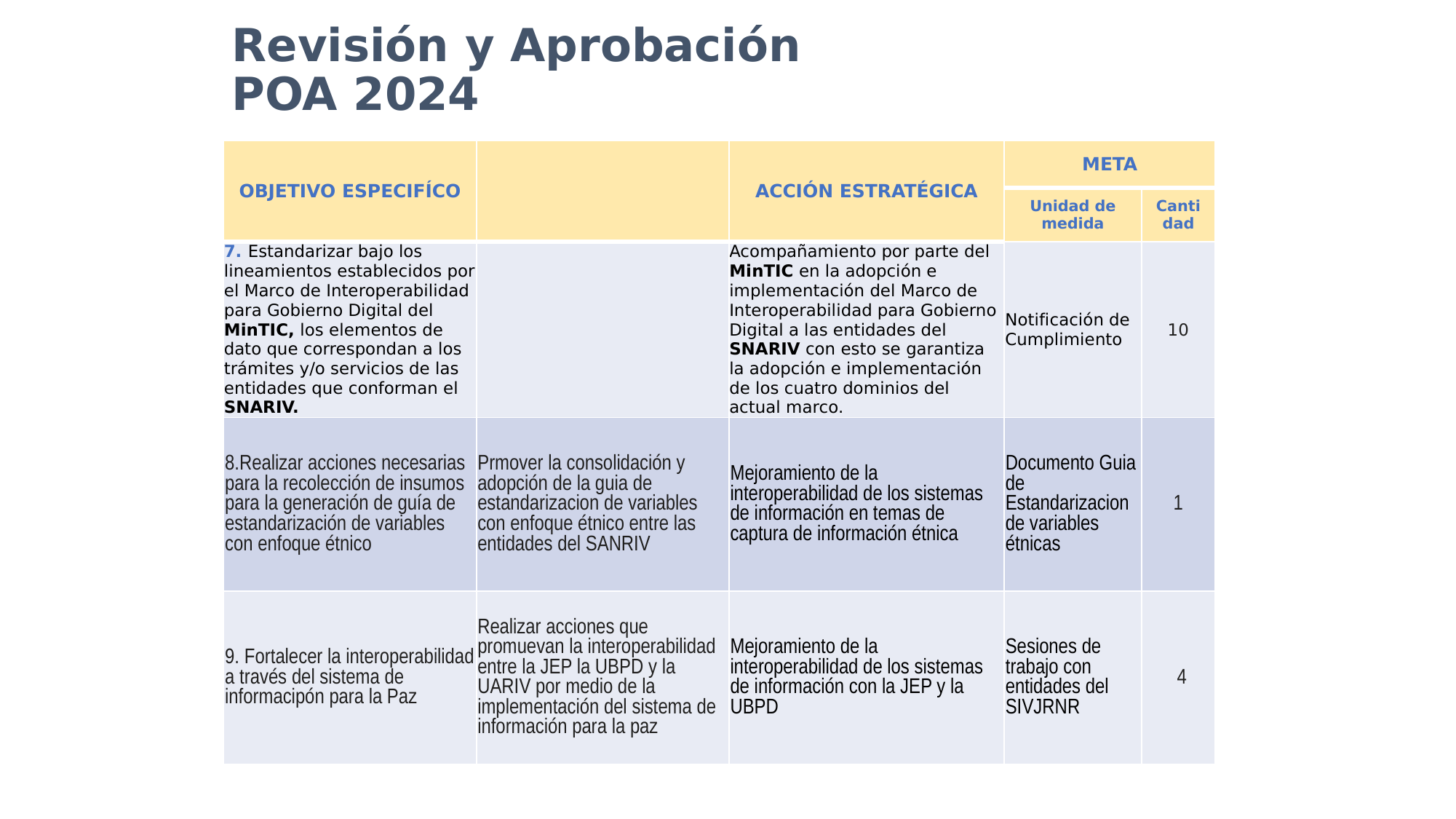

Revisión y Aprobación
POA 2024
| OBJETIVO ESPECIFÍCO |  | ACCIÓN ESTRATÉGICA | META |  |
| --- | --- | --- | --- | --- |
|  |  |  | Unidad de medida | Cantidad |
| 7. Estandarizar bajo los lineamientos establecidos por el Marco de Interoperabilidad para Gobierno Digital del MinTIC, los elementos de dato que correspondan a los trámites y/o servicios de las entidades que conforman el SNARIV. |  | Acompañamiento por parte del MinTIC en la adopción e implementación del Marco de Interoperabilidad para Gobierno Digital a las entidades del SNARIV con esto se garantiza la adopción e implementación de los cuatro dominios del actual marco. | Notificación de Cumplimiento | 10 |
| 8.Realizar acciones necesarias para la recolección de insumos para la generación de guía de estandarización de variables con enfoque étnico | Prmover la consolidación y adopción de la guia de estandarizacion de variables con enfoque étnico entre las entidades del SANRIV | Mejoramiento de la interoperabilidad de los sistemas de información en temas de captura de información étnica | Documento Guia de Estandarizacion de variables étnicas | 1 |
| 9. Fortalecer la interoperabilidad a través del sistema de informacipón para la Paz | Realizar acciones que promuevan la interoperabilidad entre la JEP la UBPD y la UARIV por medio de la implementación del sistema de información para la paz | Mejoramiento de la interoperabilidad de los sistemas de información con la JEP y la UBPD | Sesiones de trabajo con entidades del SIVJRNR | 4 |